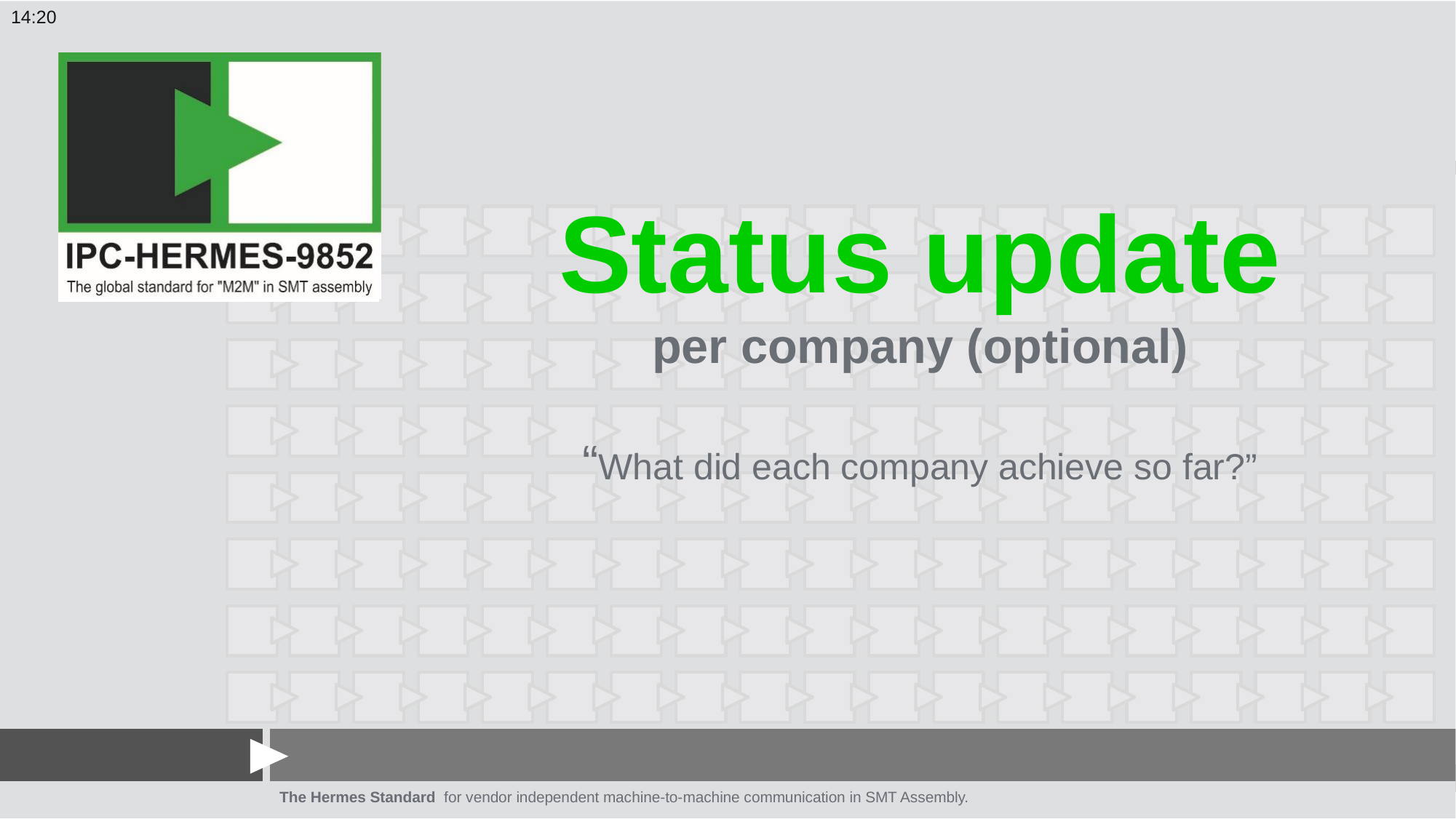

14:20
# Status update per company (optional) “What did each company achieve so far?”